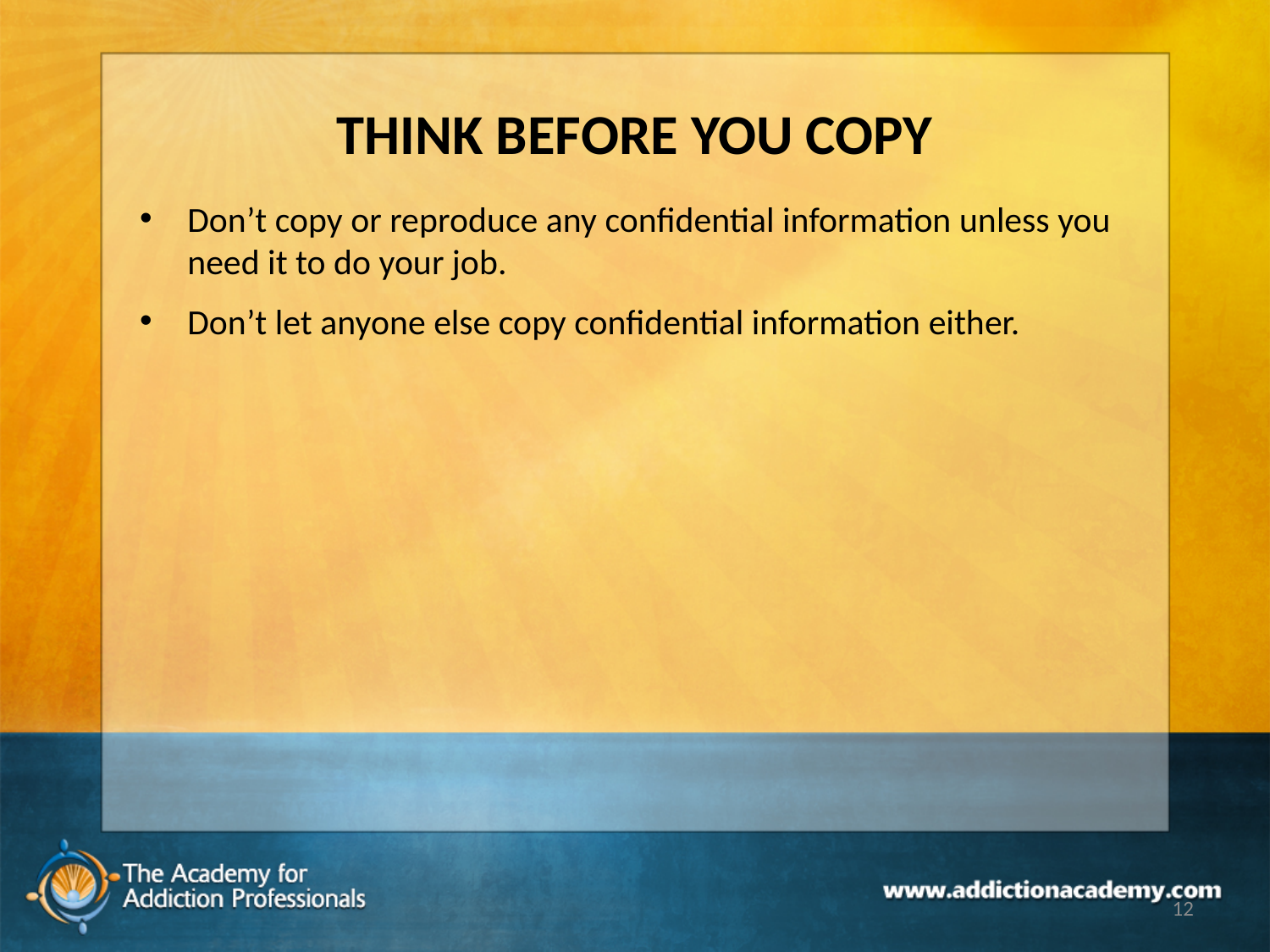

# THINK BEFORE YOU COPY
Don’t copy or reproduce any confidential information unless you need it to do your job.
Don’t let anyone else copy confidential information either.

12